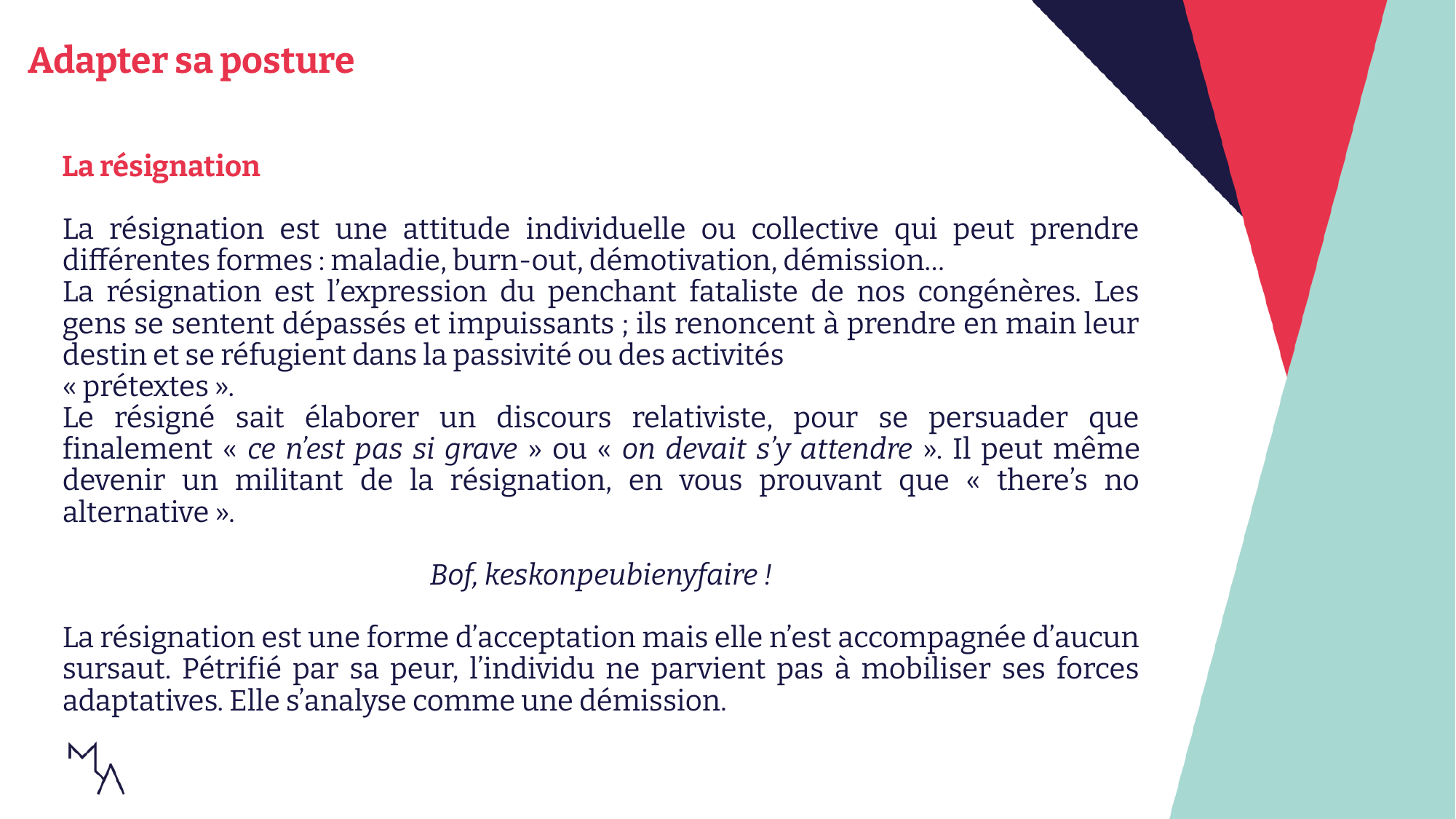

Adapter sa posture
La résignation

La résignation est une attitude individuelle ou collective qui peut prendre différentes formes : maladie, burn-out, démotivation, démission…
La résignation est l’expression du penchant fataliste de nos congénères. Les gens se sentent dépassés et impuissants ; ils renoncent à prendre en main leur destin et se réfugient dans la passivité ou des activités
« prétextes ».
Le résigné sait élaborer un discours relativiste, pour se persuader que finalement « ce n’est pas si grave » ou « on devait s’y attendre ». Il peut même devenir un militant de la résignation, en vous prouvant que « there’s no alternative ».

Bof, keskonpeubienyfaire !

La résignation est une forme d’acceptation mais elle n’est accompagnée d’aucun sursaut. Pétrifié par sa peur, l’individu ne parvient pas à mobiliser ses forces adaptatives. Elle s’analyse comme une démission.